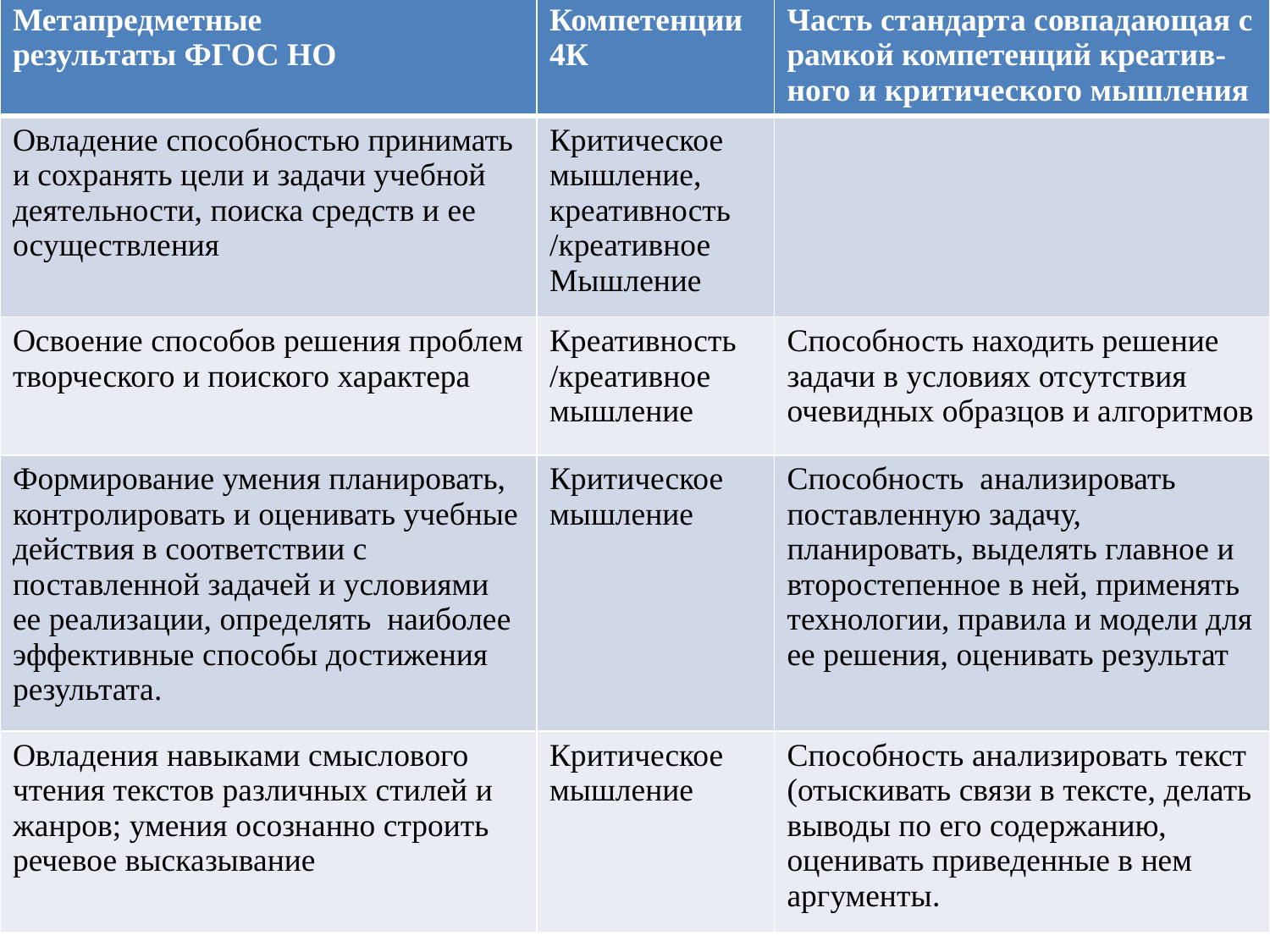

| Метапредметные результаты ФГОС НО | Компетенции 4К | Часть стандарта совпадающая с рамкой компетенций креатив-ного и критического мышления |
| --- | --- | --- |
| Овладение способностью принимать и сохранять цели и задачи учебной деятельности, поиска средств и ее осуществления | Критическое мышление, креативность /креативное Мышление |  |
| Освоение способов решения проблем творческого и поиского характера | Креативность /креативное мышление | Способность находить решение задачи в условиях отсутствия очевидных образцов и алгоритмов |
| Формирование умения планировать, контролировать и оценивать учебные действия в соответствии с поставленной задачей и условиями ее реализации, определять наиболее эффективные способы достижения результата. | Критическое мышление | Способность анализировать поставленную задачу, планировать, выделять главное и второстепенное в ней, применять технологии, правила и модели для ее решения, оценивать результат |
| Овладения навыками смыслового чтения текстов различных стилей и жанров; умения осознанно строить речевое высказывание | Критическое мышление | Способность анализировать текст (отыскивать связи в тексте, делать выводы по его содержанию, оценивать приведенные в нем аргументы. |